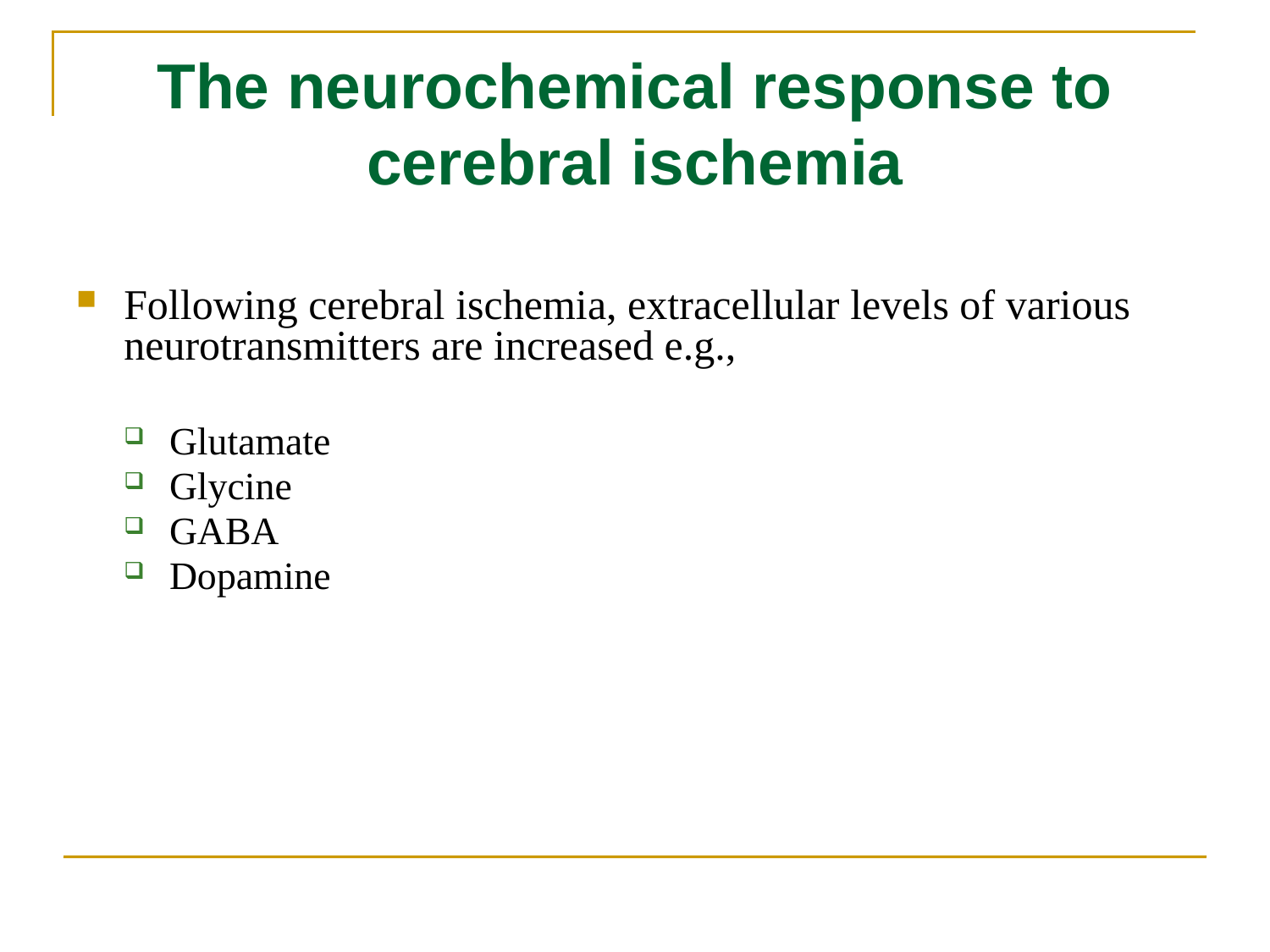

# The neurochemical response to cerebral ischemia
Following cerebral ischemia, extracellular levels of various neurotransmitters are increased e.g.,

Glutamate
Glycine
GABA
Dopamine